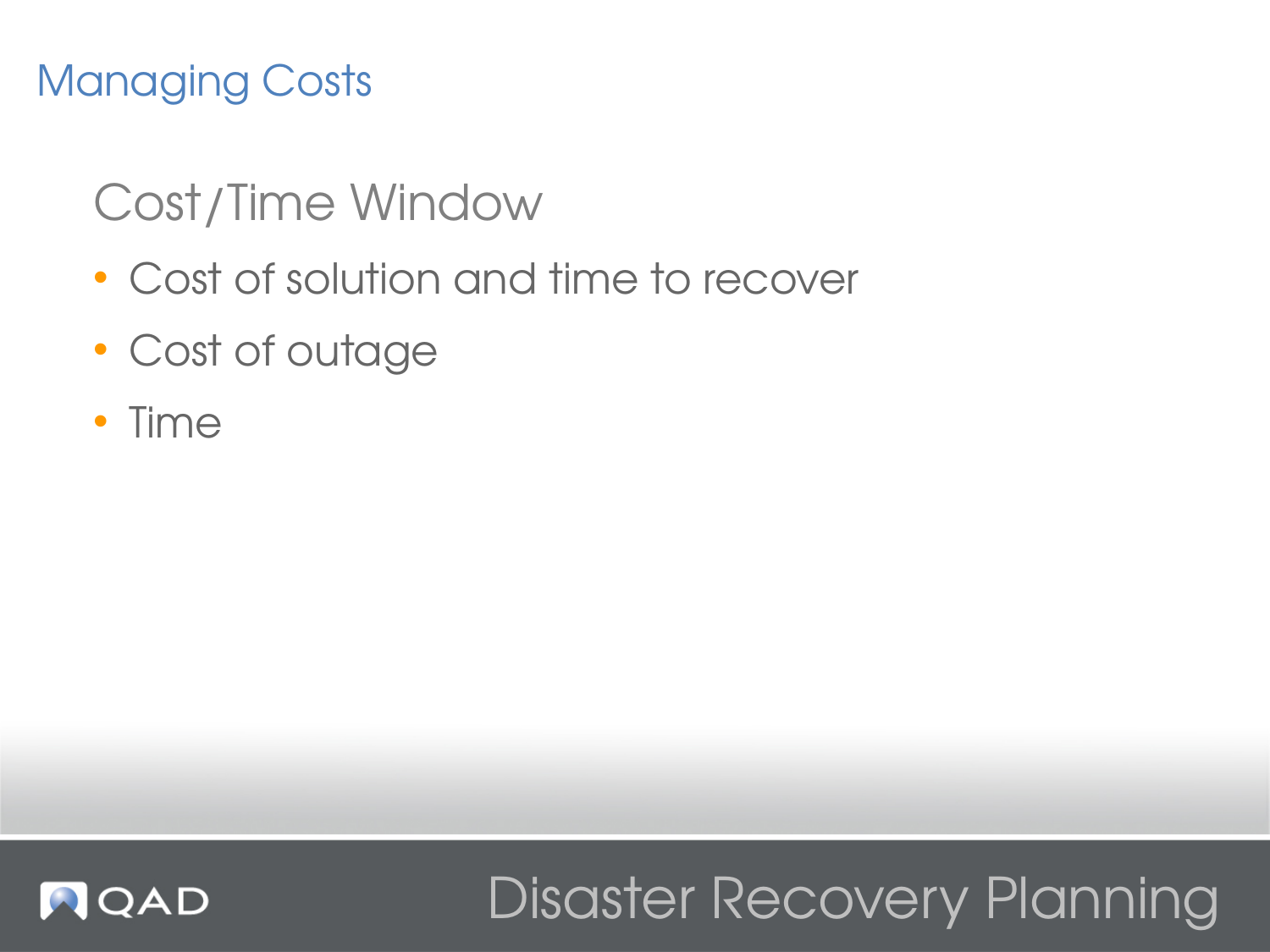

Managing Costs
Cost/Time Window
 Cost of solution and time to recover
 Cost of outage
 Time
# Disaster Recovery Planning